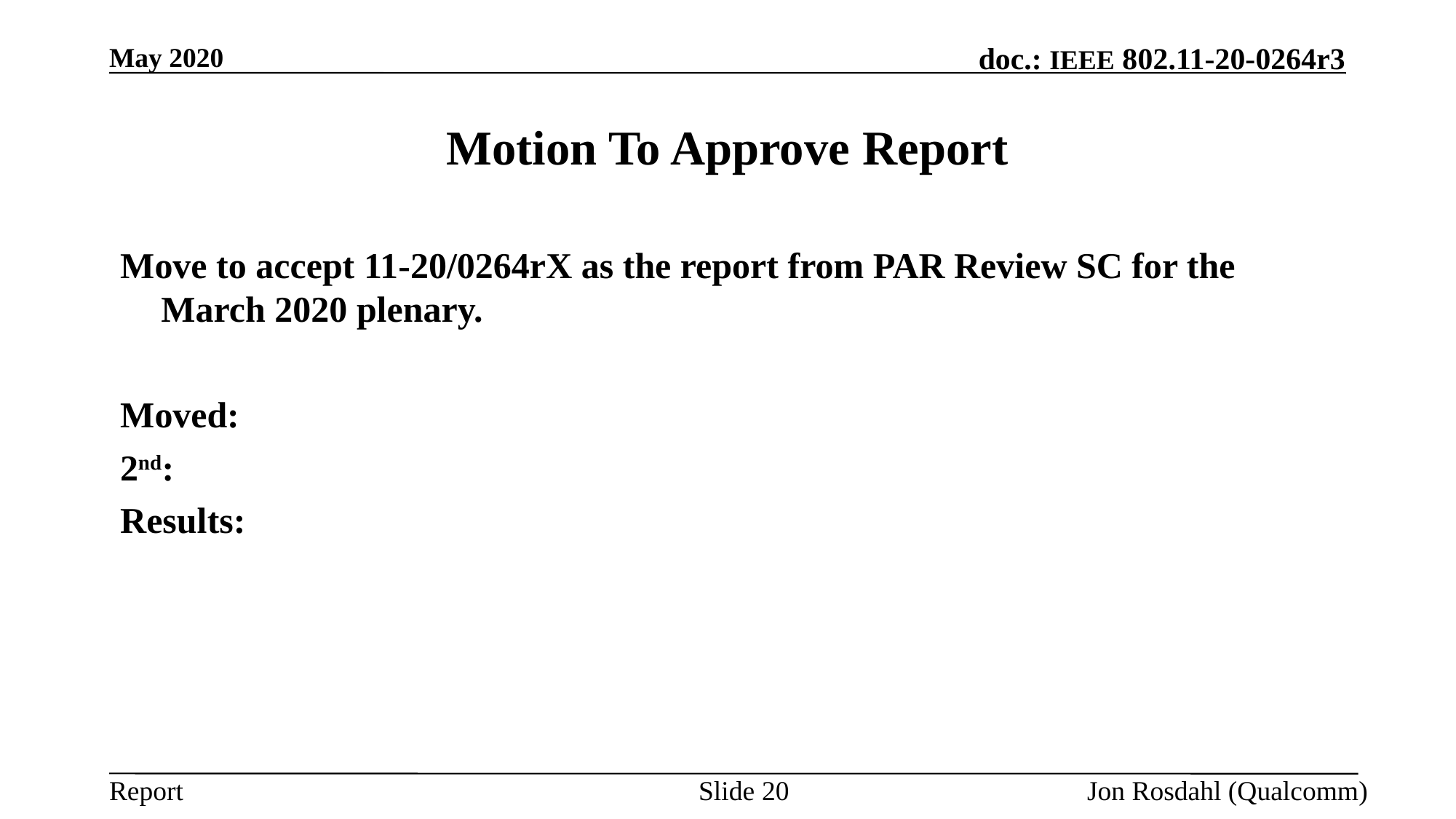

May 2020
# Motion To Approve Report
Move to accept 11-20/0264rX as the report from PAR Review SC for the March 2020 plenary.

Moved:
2nd:
Results:
Slide 20
Jon Rosdahl (Qualcomm)